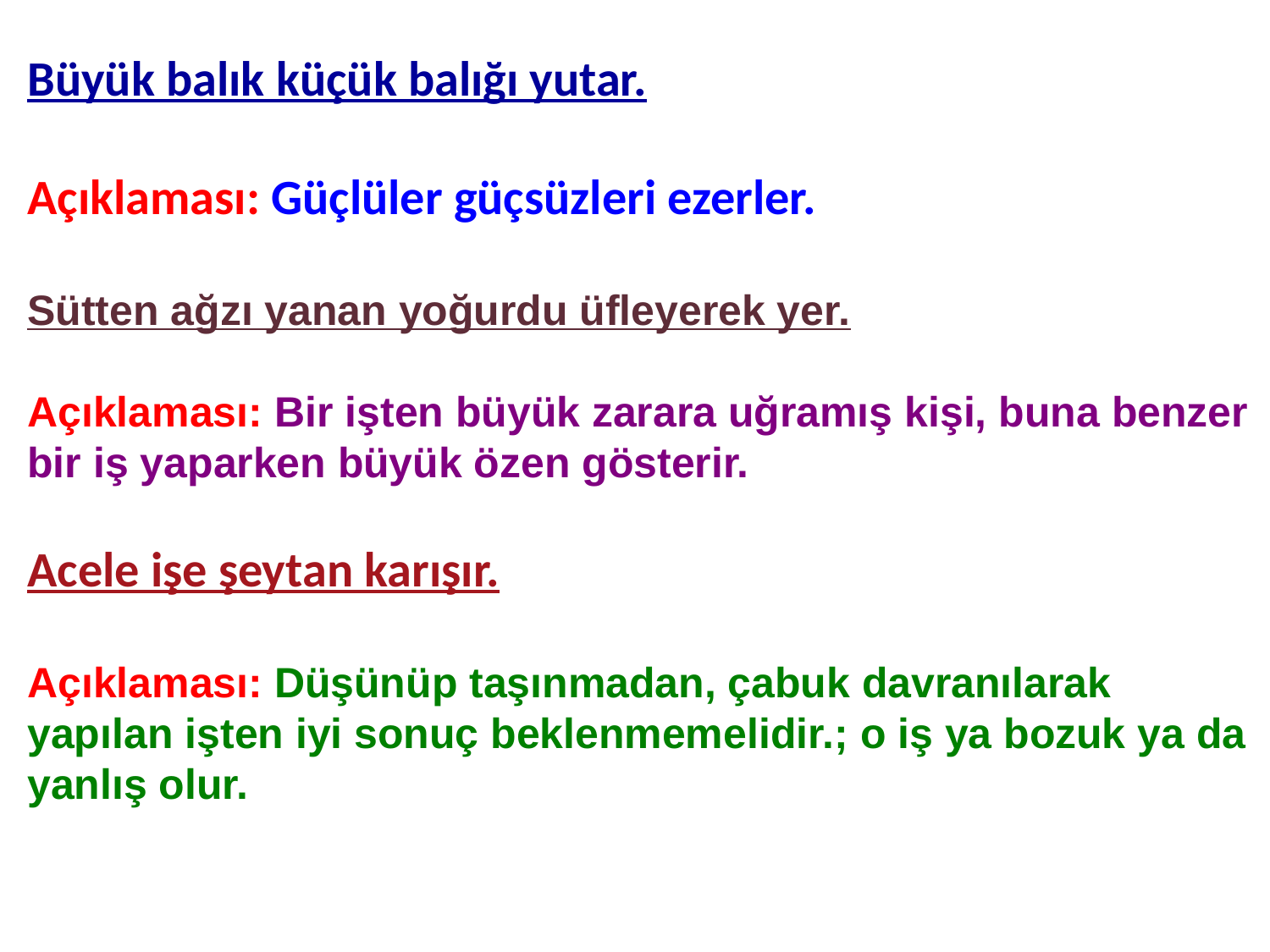

Büyük balık küçük balığı yutar.

Açıklaması: Güçlüler güçsüzleri ezerler.

Sütten ağzı yanan yoğurdu üfleyerek yer.

Açıklaması: Bir işten büyük zarara uğramış kişi, buna benzer bir iş yaparken büyük özen gösterir.

Acele işe şeytan karışır.

Açıklaması: Düşünüp taşınmadan, çabuk davranılarak yapılan işten iyi sonuç beklenmemelidir.; o iş ya bozuk ya da yanlış olur.